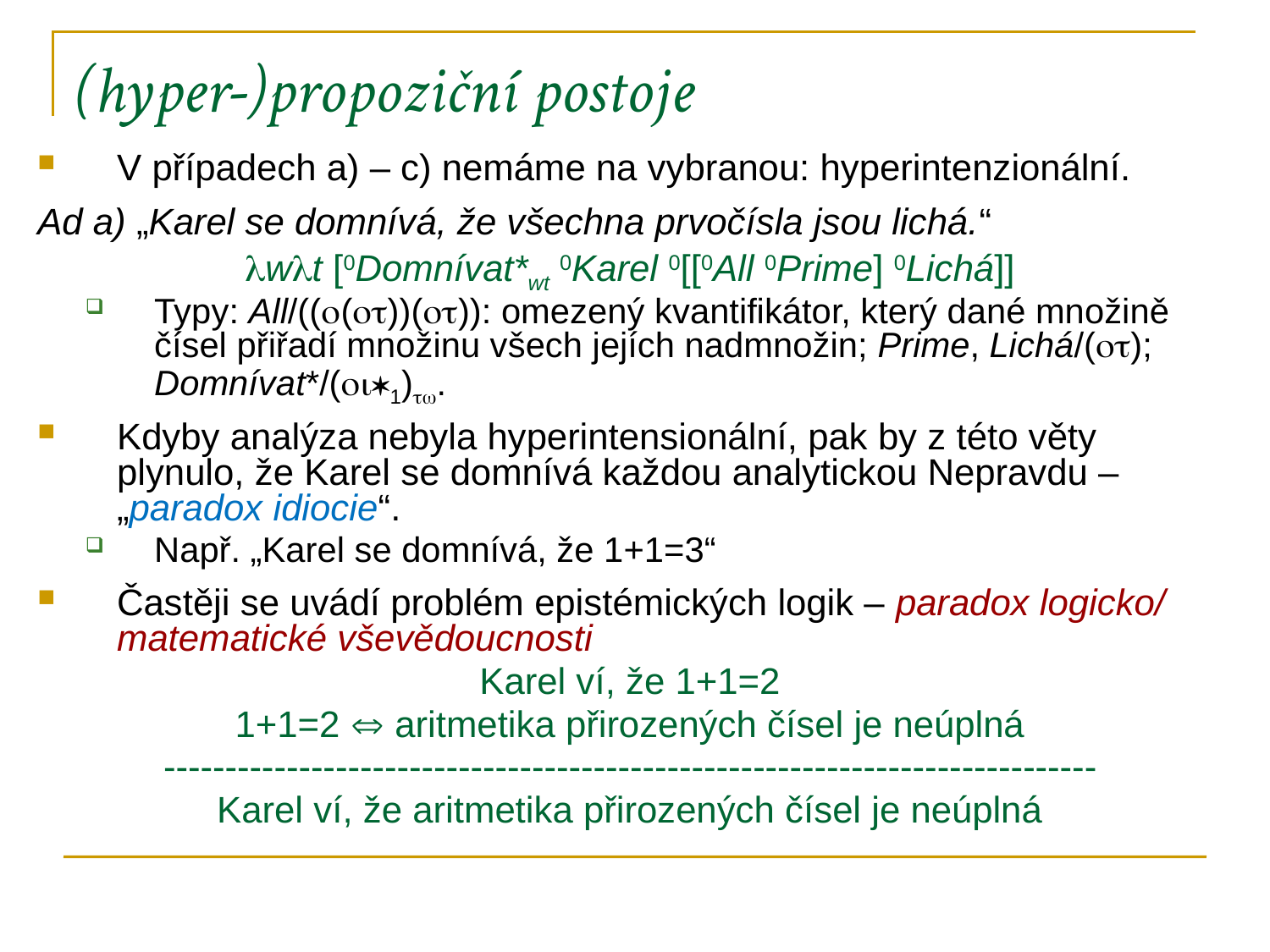

# (hyper-)propoziční postoje
V případech a) – c) nemáme na vybranou: hyperintenzionální.
Ad a) „Karel se domnívá, že všechna prvočísla jsou lichá.“
λwλt [0Domnívat*wt 0Karel 0[[0All 0Prime] 0Lichá]]
Typy: All/((ο(οτ))(οτ)): omezený kvantifikátor, který dané množině čísel přiřadí množinu všech jejích nadmnožin; Prime, Lichá/(οτ); Domnívat*/(οι∗1)τω.
Kdyby analýza nebyla hyperintensionální, pak by z této věty plynulo, že Karel se domnívá každou analytickou Nepravdu – „paradox idiocie“.
Např. „Karel se domnívá, že 1+1=3“
Častěji se uvádí problém epistémických logik – paradox logicko/ matematické vševědoucnosti
Karel ví, že 1+1=2
1+1=2 ⇔ aritmetika přirozených čísel je neúplná
----------------------------------------------------------------------------
Karel ví, že aritmetika přirozených čísel je neúplná